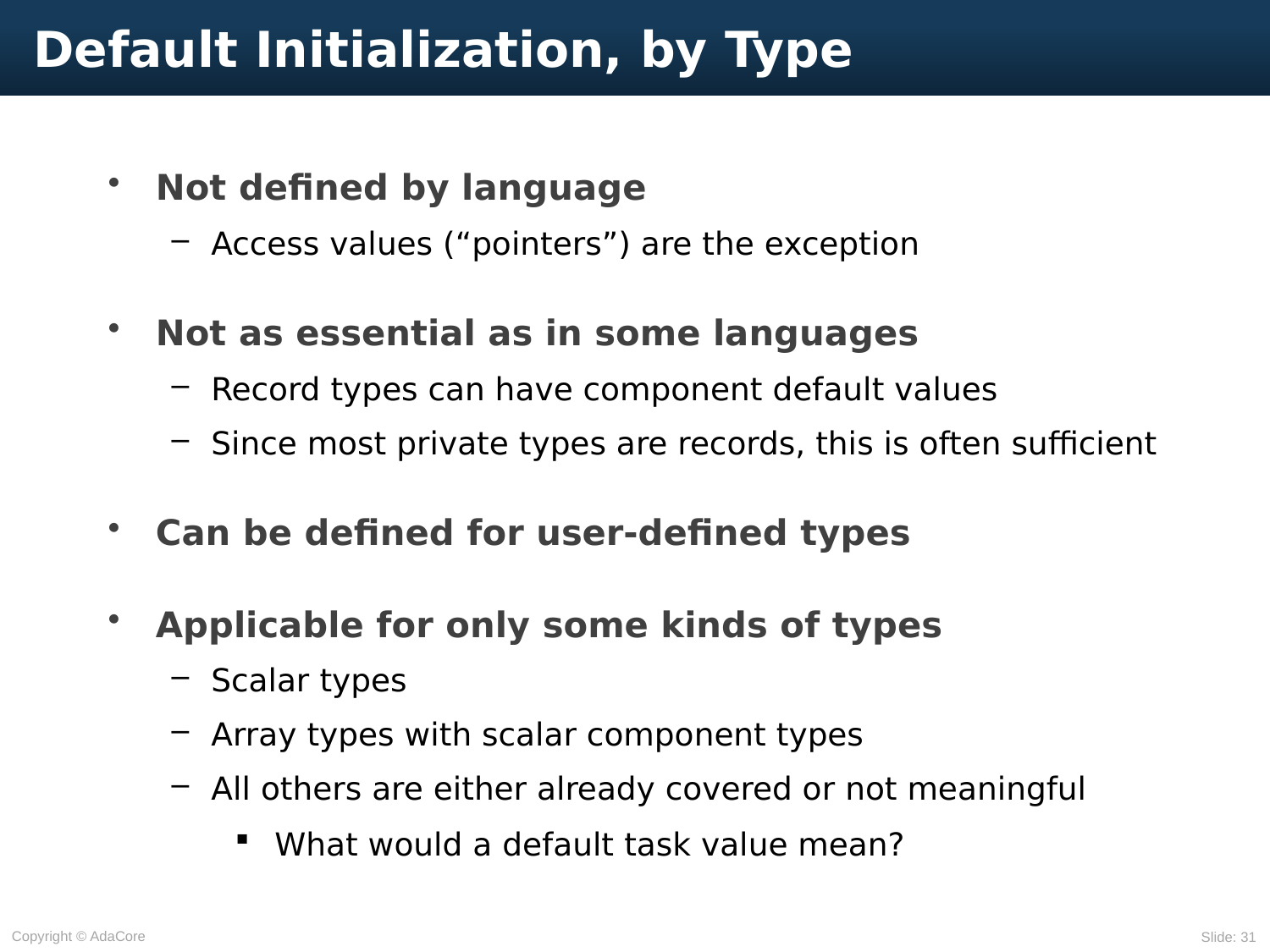

# Default Initialization, by Type
Not defined by language
Access values (“pointers”) are the exception
Not as essential as in some languages
Record types can have component default values
Since most private types are records, this is often sufficient
Can be defined for user-defined types
Applicable for only some kinds of types
Scalar types
Array types with scalar component types
All others are either already covered or not meaningful
What would a default task value mean?